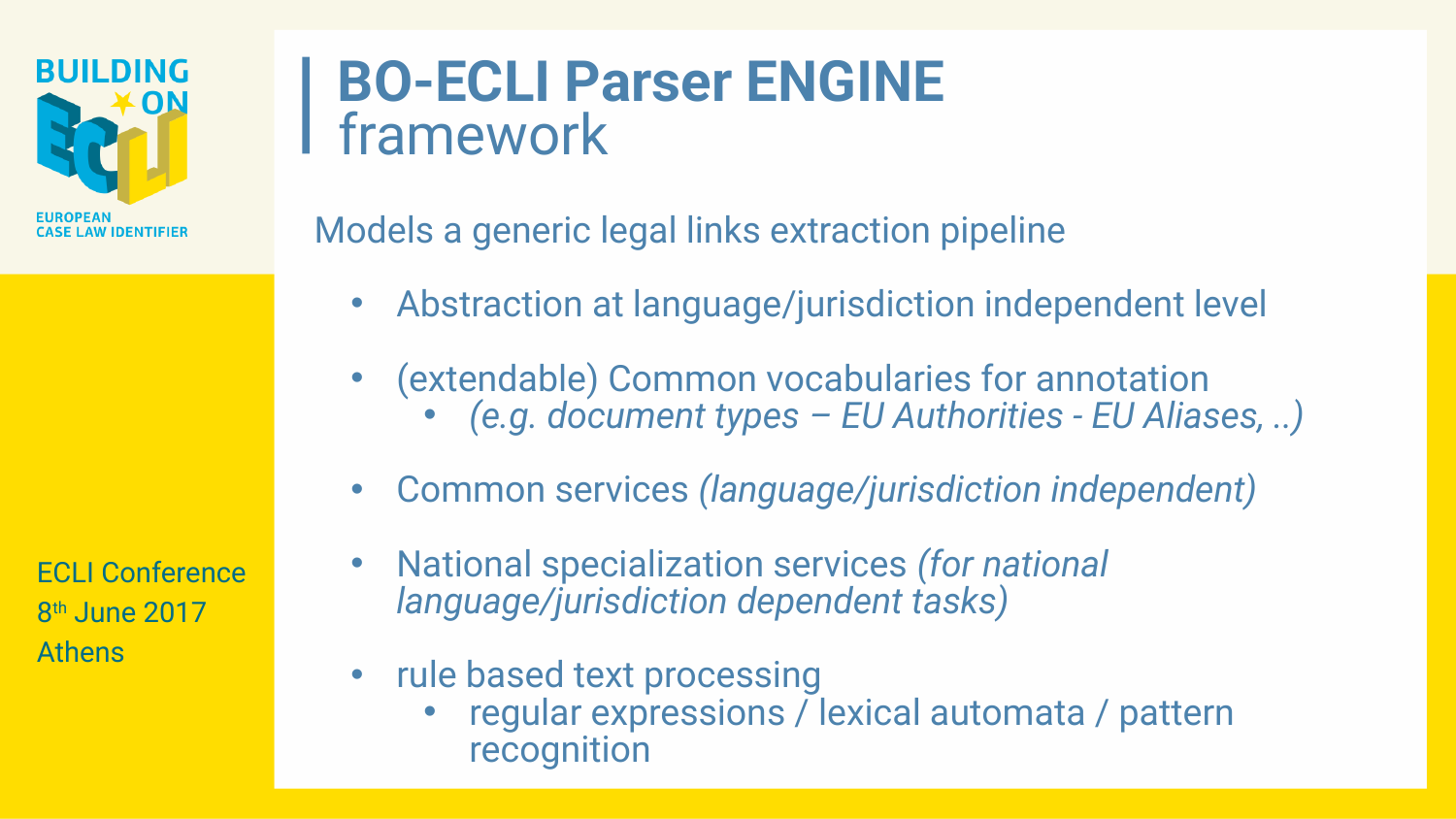

BO-ECLI Parser ENGINE
framework

    Models a generic legal links extraction pipeline

Abstraction at language/jurisdiction independent level

(extendable) Common vocabularies for annotation
(e.g. document types – EU Authorities - EU Aliases, ..)

Common services (language/jurisdiction independent)

National specialization services (for national language/jurisdiction dependent tasks)

rule based text processing
regular expressions / lexical automata / pattern recognition

ECLI Conference
8th June 2017
Athens